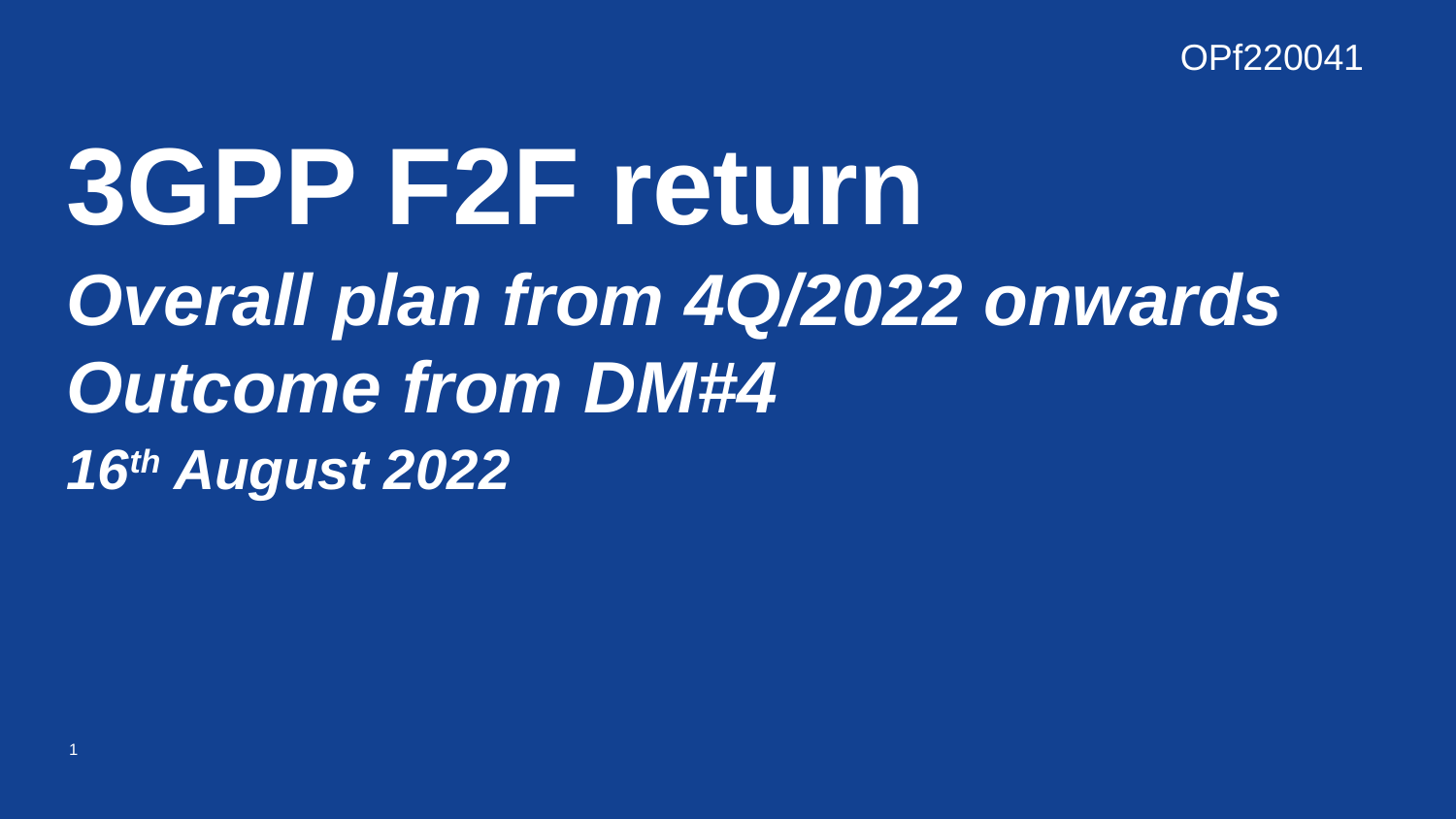

OPf220041
3GPP F2F return
Overall plan from 4Q/2022 onwards
Outcome from DM#4
16th August 2022